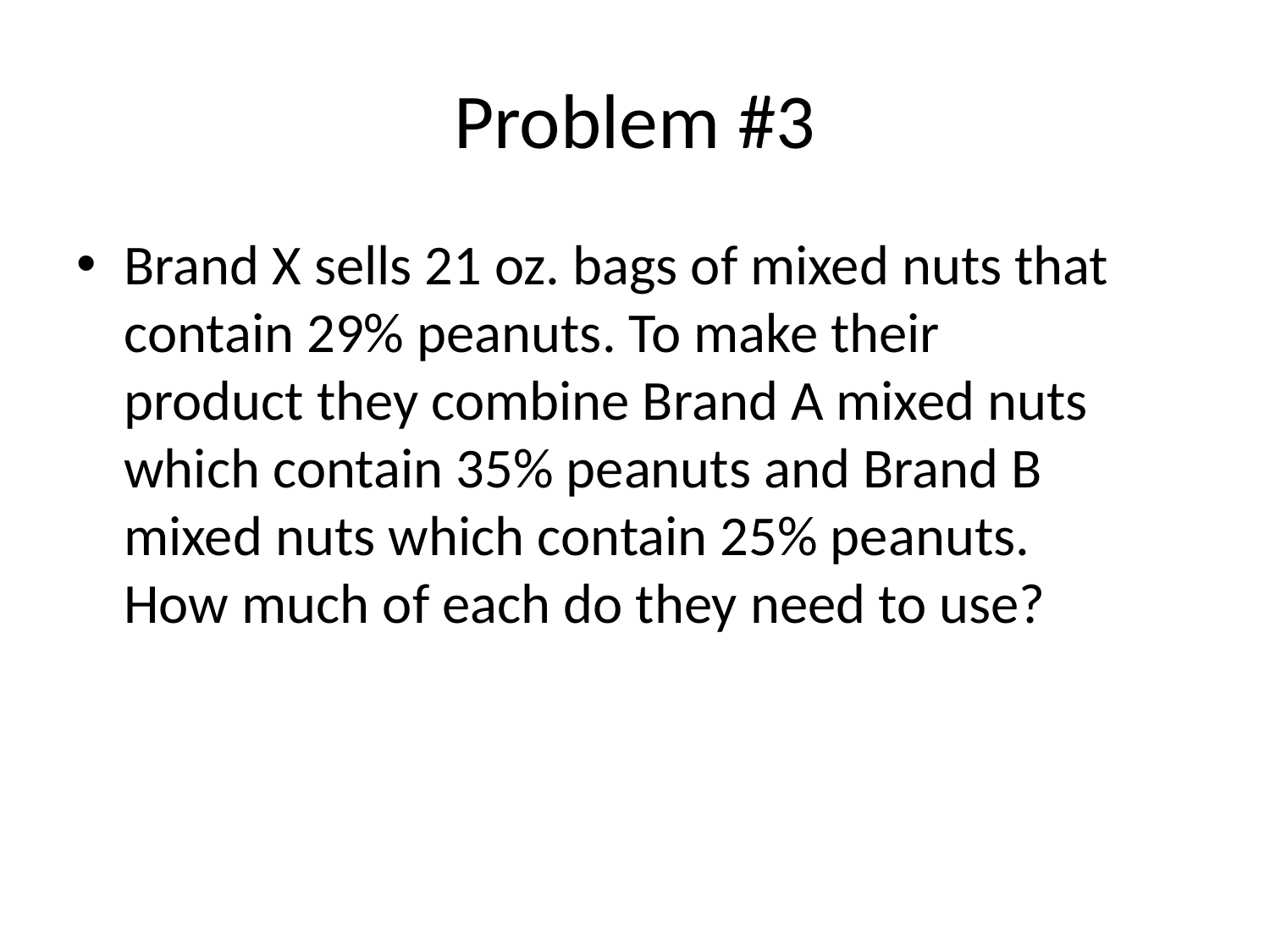

# Problem #3
Brand X sells 21 oz. bags of mixed nuts that
contain 29% peanuts. To make their
product they combine Brand A mixed nuts
which contain 35% peanuts and Brand B
mixed nuts which contain 25% peanuts.
How much of each do they need to use?